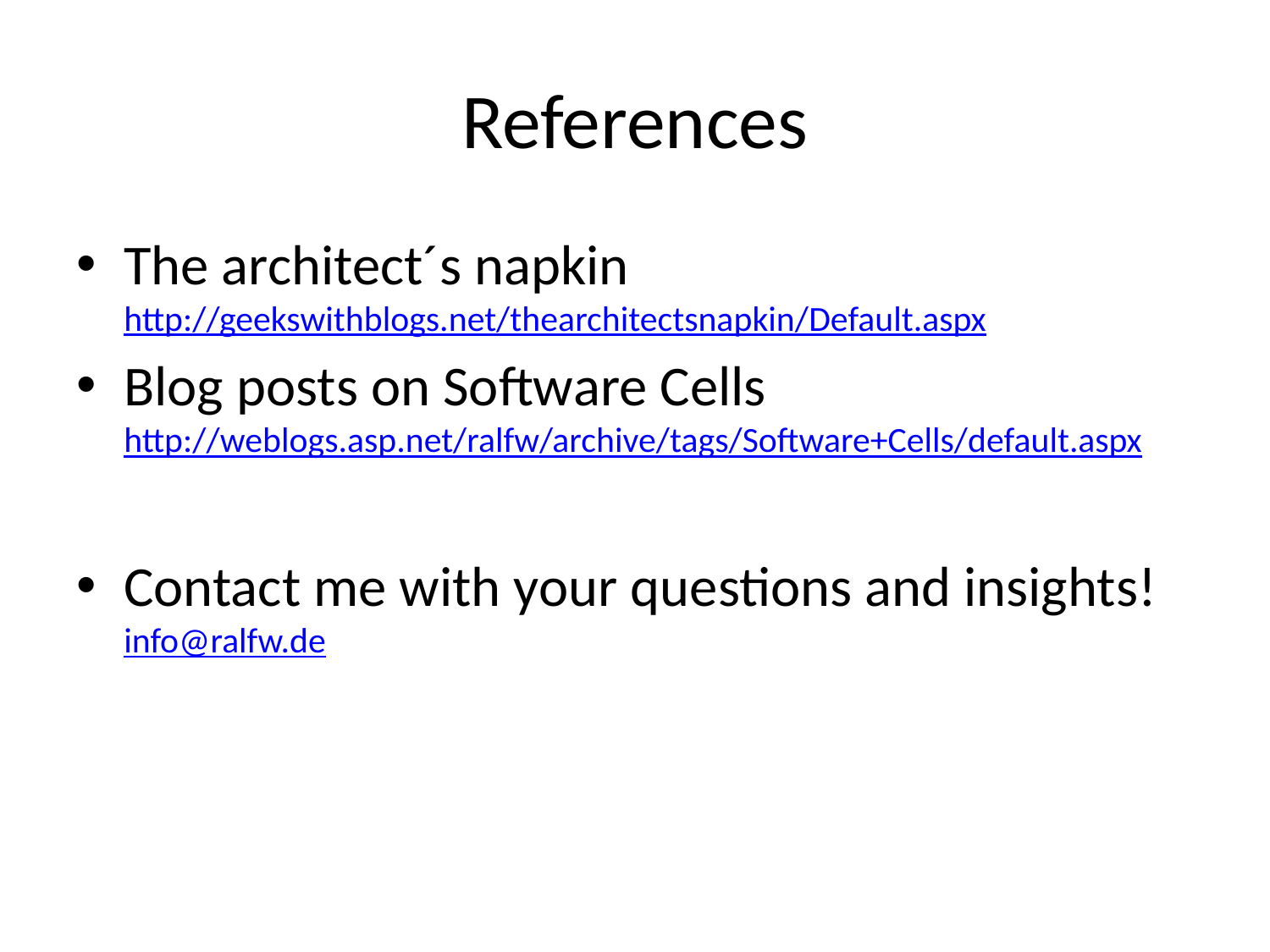

# References
The architect´s napkin
http://geekswithblogs.net/thearchitectsnapkin/Default.aspx
Blog posts on Software Cells
http://weblogs.asp.net/ralfw/archive/tags/Software+Cells/default.aspx

Contact me with your questions and insights!
info@ralfw.de